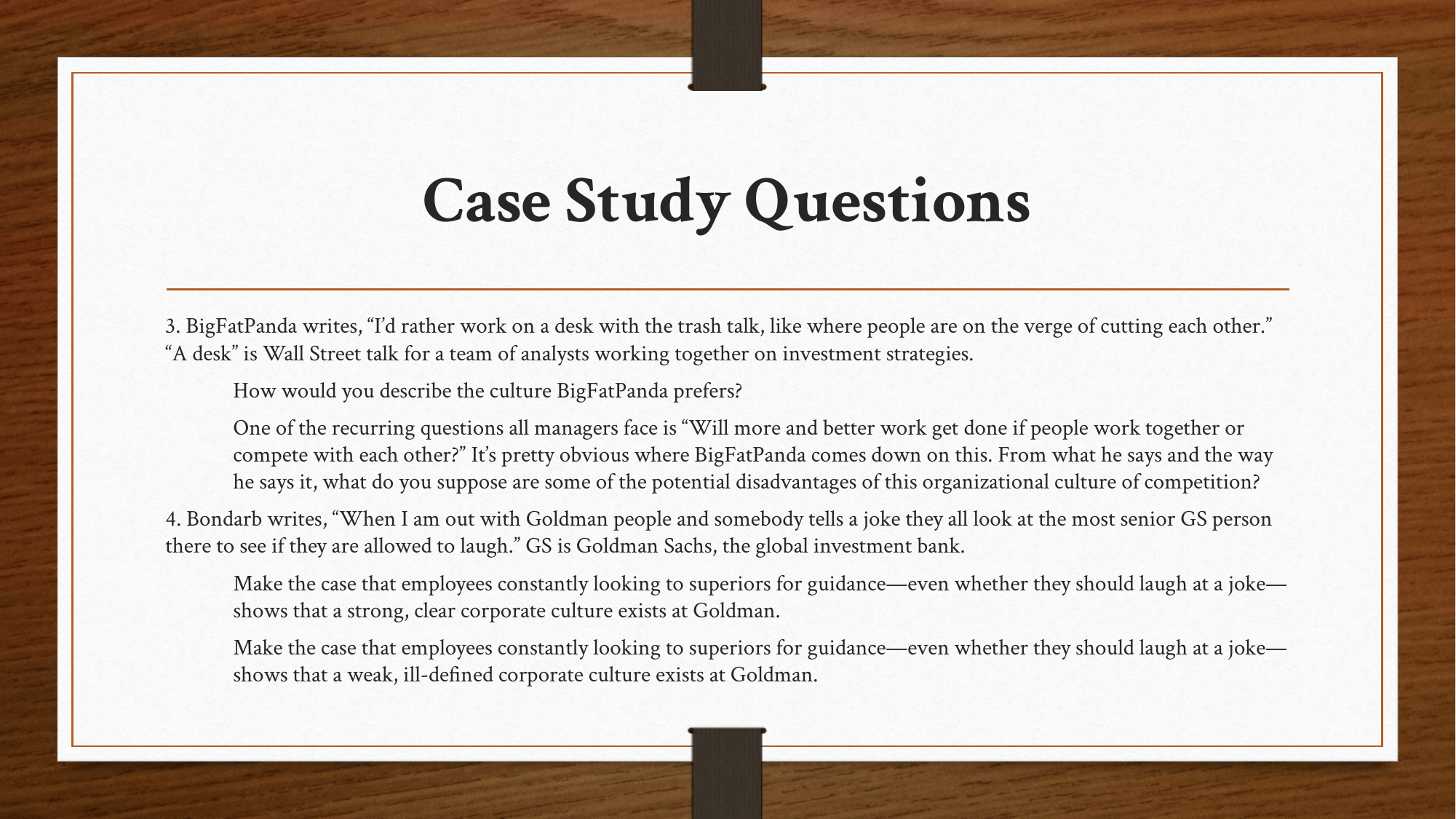

# Case Study Questions
3. BigFatPanda writes, “I’d rather work on a desk with the trash talk, like where people are on the verge of cutting each other.” “A desk” is Wall Street talk for a team of analysts working together on investment strategies.
	How would you describe the culture BigFatPanda prefers?
	One of the recurring questions all managers face is “Will more and better work get done if people work together or 	compete with each other?” It’s pretty obvious where BigFatPanda comes down on this. From what he says and the way 	he says it, what do you suppose are some of the potential disadvantages of this organizational culture of competition?
4. Bondarb writes, “When I am out with Goldman people and somebody tells a joke they all look at the most senior GS person there to see if they are allowed to laugh.” GS is Goldman Sachs, the global investment bank.
	Make the case that employees constantly looking to superiors for guidance—even whether they should laugh at a joke—	shows that a strong, clear corporate culture exists at Goldman.
	Make the case that employees constantly looking to superiors for guidance—even whether they should laugh at a joke—	shows that a weak, ill-defined corporate culture exists at Goldman.